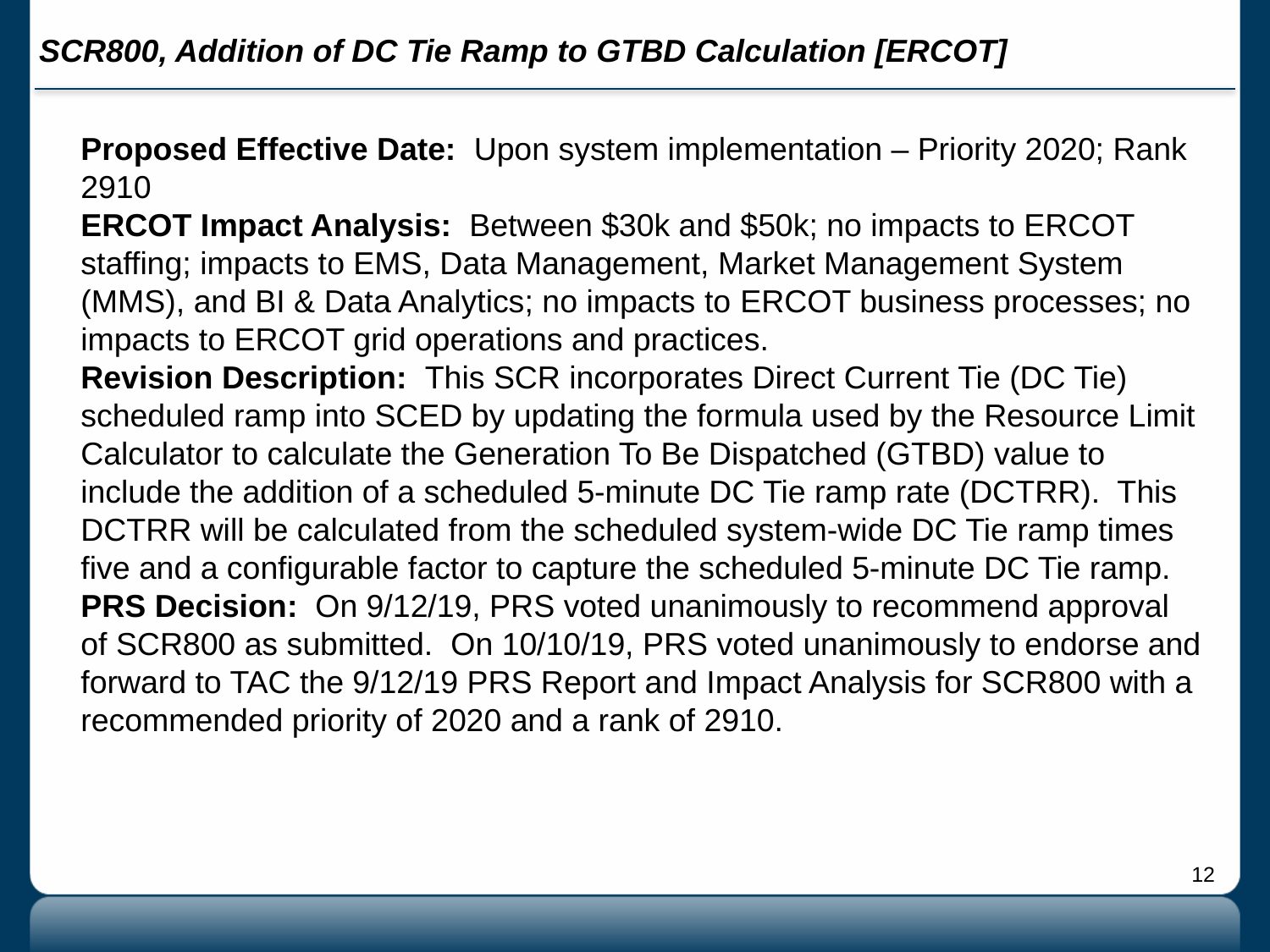

# SCR800, Addition of DC Tie Ramp to GTBD Calculation [ERCOT]
Proposed Effective Date:  Upon system implementation – Priority 2020; Rank 2910
ERCOT Impact Analysis:  Between $30k and $50k; no impacts to ERCOT staffing; impacts to EMS, Data Management, Market Management System (MMS), and BI & Data Analytics; no impacts to ERCOT business processes; no impacts to ERCOT grid operations and practices.
Revision Description:  This SCR incorporates Direct Current Tie (DC Tie) scheduled ramp into SCED by updating the formula used by the Resource Limit Calculator to calculate the Generation To Be Dispatched (GTBD) value to include the addition of a scheduled 5-minute DC Tie ramp rate (DCTRR).  This DCTRR will be calculated from the scheduled system-wide DC Tie ramp times five and a configurable factor to capture the scheduled 5-minute DC Tie ramp.
PRS Decision:  On 9/12/19, PRS voted unanimously to recommend approval of SCR800 as submitted.  On 10/10/19, PRS voted unanimously to endorse and forward to TAC the 9/12/19 PRS Report and Impact Analysis for SCR800 with a recommended priority of 2020 and a rank of 2910.